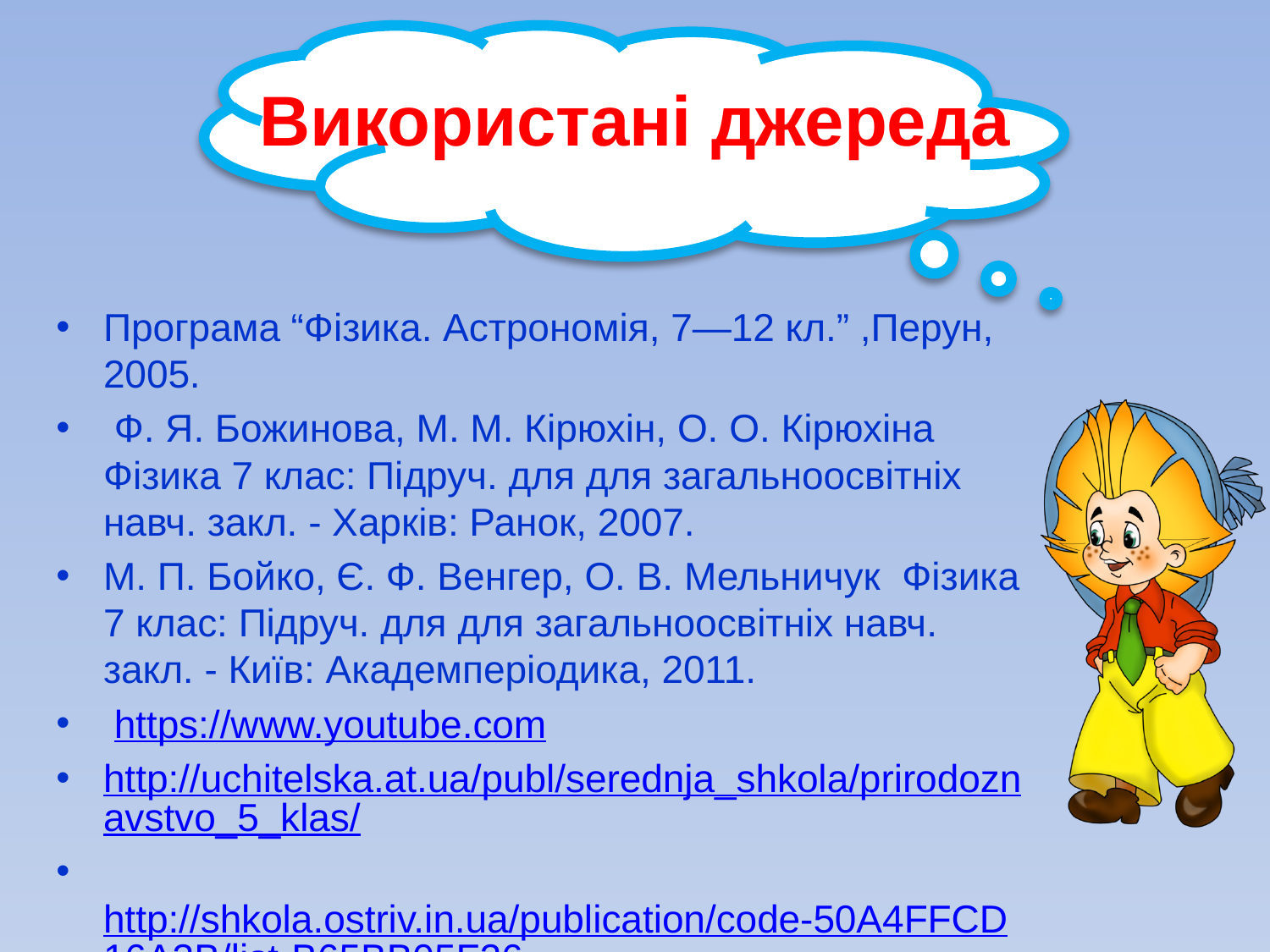

# Використані джереда
Програма “Фізика. Астрономія, 7—12 кл.” ,Перун, 2005.
 Ф. Я. Божинова, М. М. Кірюхін, О. О. Кірюхіна  Фізика 7 клас: Підруч. для для загальноосвітніх навч. закл. - Харків: Ранок, 2007.
М. П. Бойко, Є. Ф. Венгер, О. В. Мельничук  Фізика 7 клас: Підруч. для для загальноосвітніх навч. закл. - Київ: Академперіодика, 2011.
 https://www.youtube.com
http://uchitelska.at.ua/publ/serednja_shkola/prirodoznavstvo_5_klas/
 http://shkola.ostriv.in.ua/publication/code-50A4FFCD16A3B/list-B65BB05F26